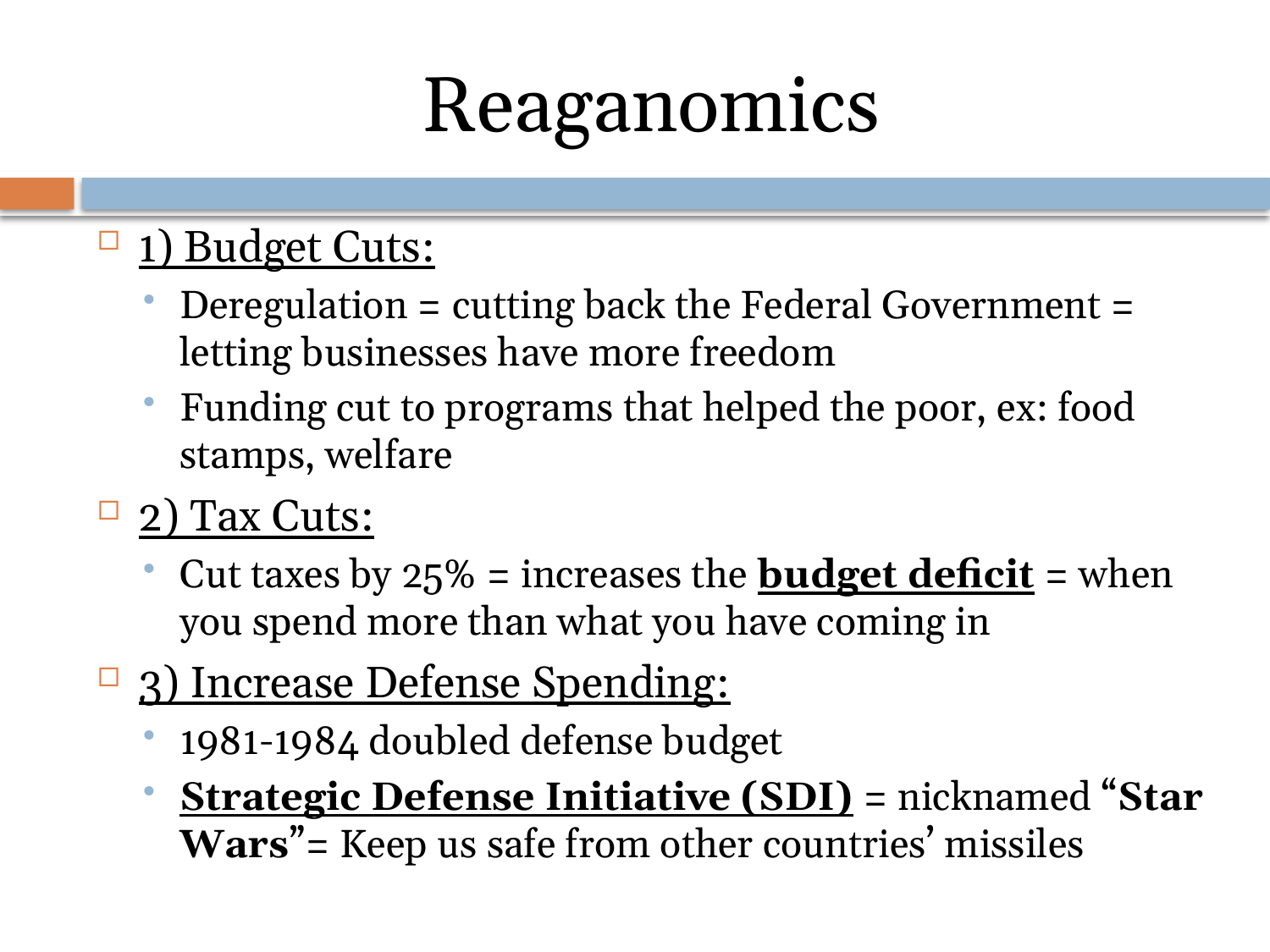

# Reaganomics
1) Budget Cuts:
Deregulation = cutting back the Federal Government = letting businesses have more freedom
Funding cut to programs that helped the poor, ex: food stamps, welfare
2) Tax Cuts:
Cut taxes by 25% = increases the budget deficit = when you spend more than what you have coming in
3) Increase Defense Spending:
1981-1984 doubled defense budget
Strategic Defense Initiative (SDI) = nicknamed “Star Wars”= Keep us safe from other countries’ missiles